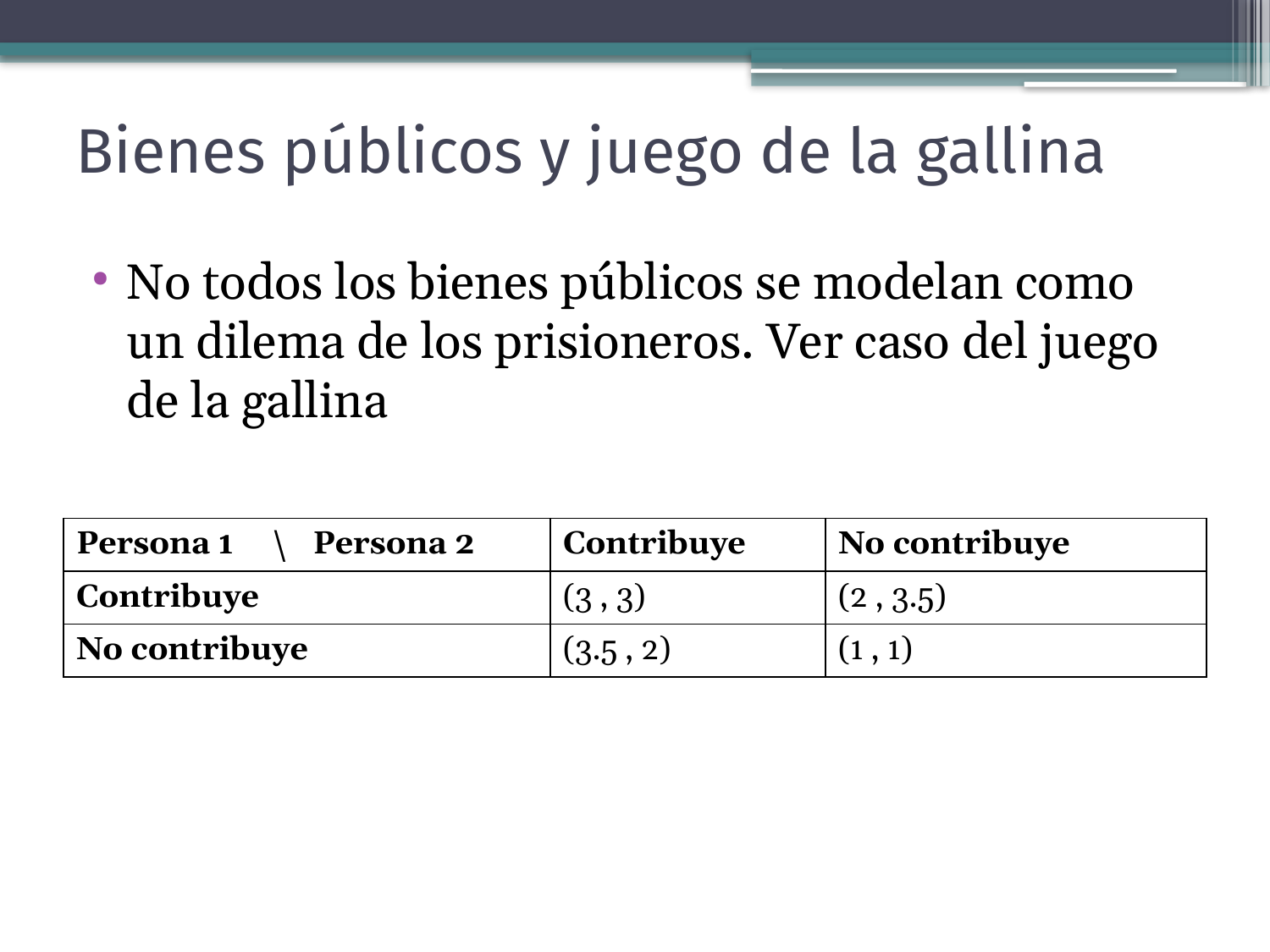

# Bienes públicos y juego de la gallina
No todos los bienes públicos se modelan como un dilema de los prisioneros. Ver caso del juego de la gallina
| Persona 1 \ Persona 2 | Contribuye | No contribuye |
| --- | --- | --- |
| Contribuye | (3 , 3) | (2 , 3.5) |
| No contribuye | (3.5 , 2) | (1 , 1) |